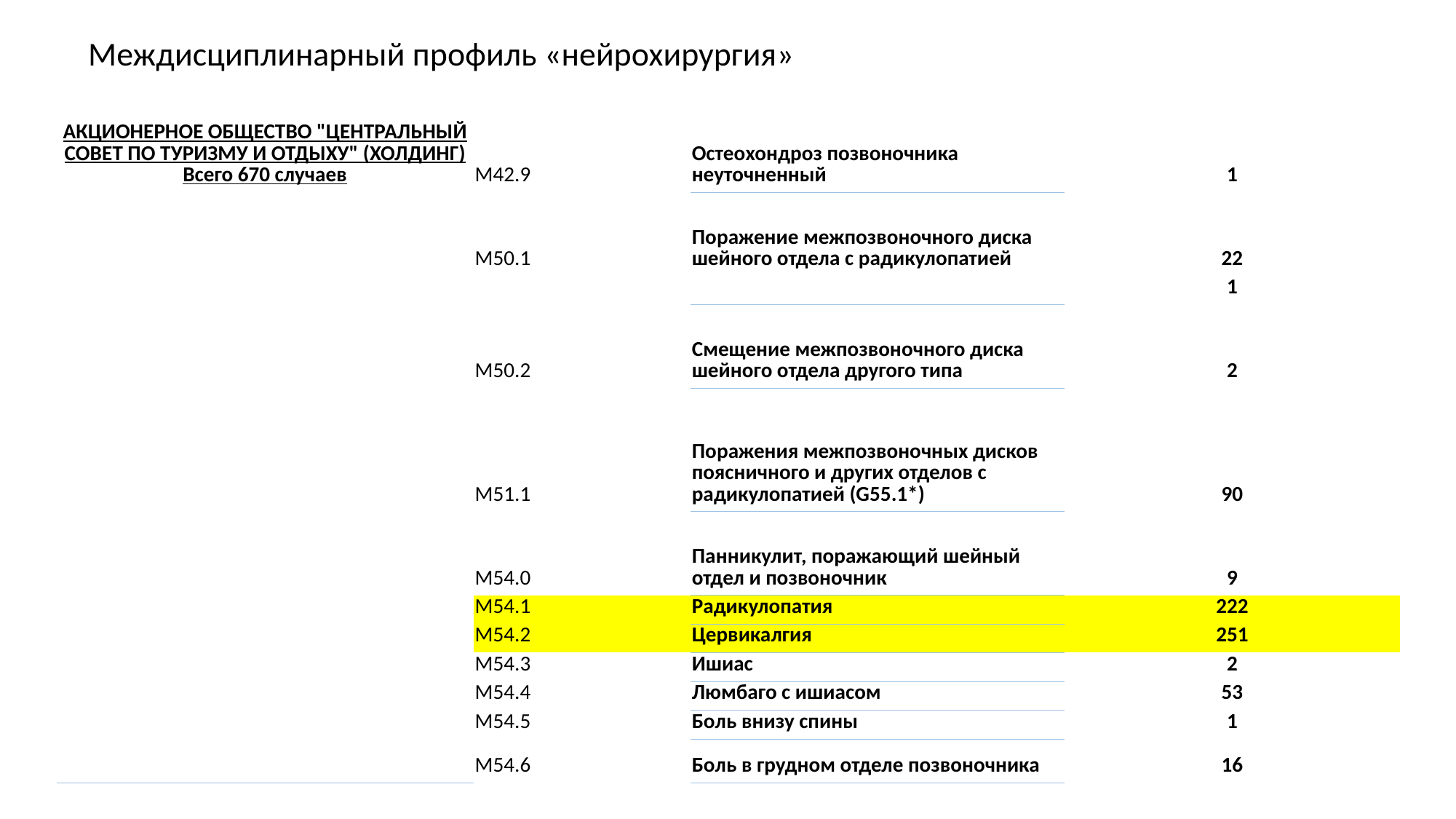

# Междисциплинарный профиль «нейрохирургия»
| АКЦИОНЕРНОЕ ОБЩЕСТВО "ЦЕНТРАЛЬНЫЙ СОВЕТ ПО ТУРИЗМУ И ОТДЫХУ" (ХОЛДИНГ) Всего 670 случаев | M42.9 | Остеохондроз позвоночника неуточненный | 1 |
| --- | --- | --- | --- |
|  | M50.1 | Поражение межпозвоночного диска шейного отдела с радикулопатией | 22 |
|  |  |  | 1 |
|  | M50.2 | Смещение межпозвоночного диска шейного отдела другого типа | 2 |
|  | M51.1 | Поражения межпозвоночных дисков поясничного и других отделов с радикулопатией (G55.1\*) | 90 |
|  | M54.0 | Панникулит, поражающий шейный отдел и позвоночник | 9 |
|  | M54.1 | Радикулопатия | 222 |
|  | M54.2 | Цервикалгия | 251 |
|  | M54.3 | Ишиас | 2 |
|  | M54.4 | Люмбаго с ишиасом | 53 |
|  | M54.5 | Боль внизу спины | 1 |
|  | M54.6 | Боль в грудном отделе позвоночника | 16 |